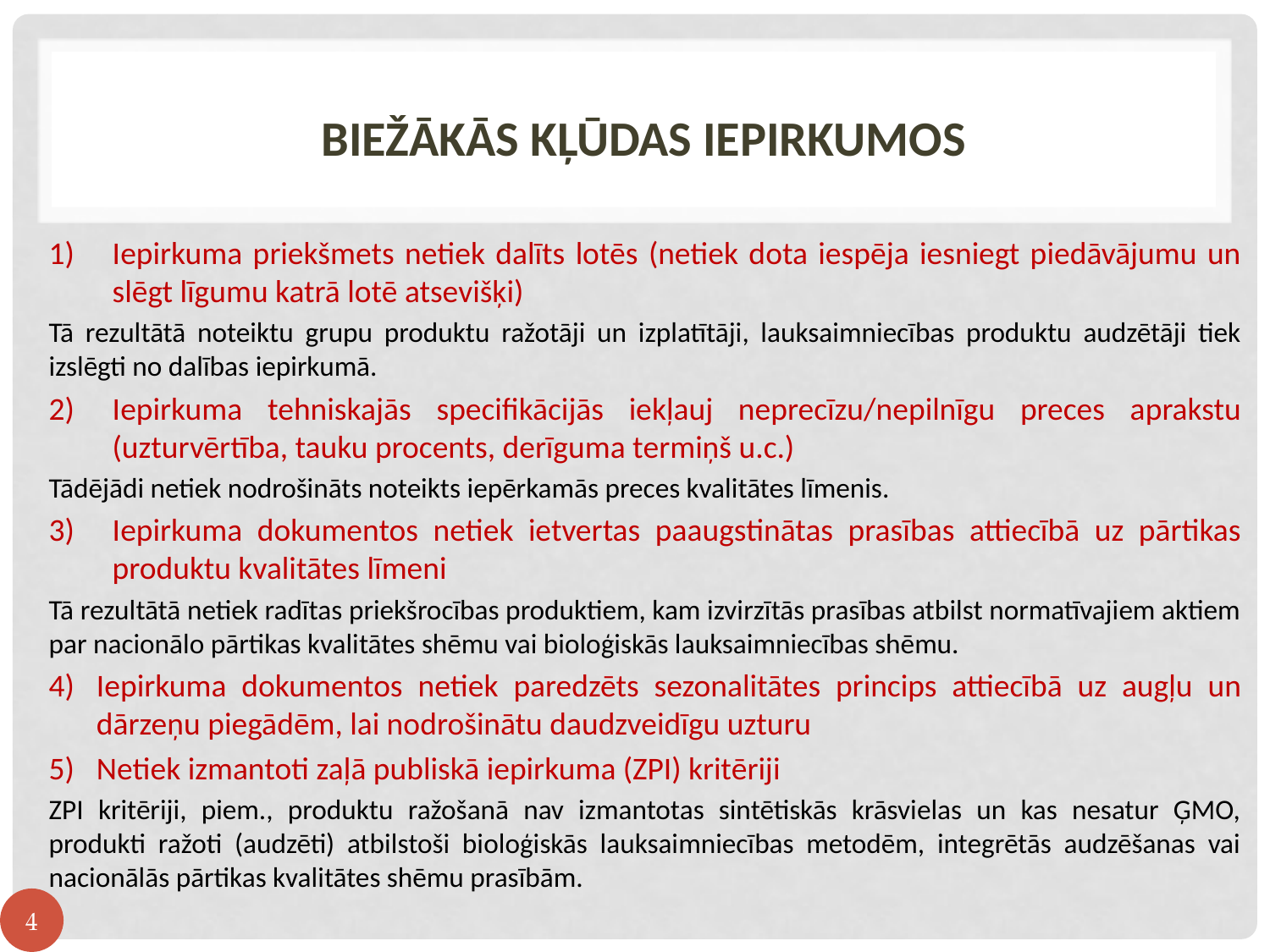

# biežākās kļūdas iepirkumos
Iepirkuma priekšmets netiek dalīts lotēs (netiek dota iespēja iesniegt piedāvājumu un slēgt līgumu katrā lotē atsevišķi)
Tā rezultātā noteiktu grupu produktu ražotāji un izplatītāji, lauksaimniecības produktu audzētāji tiek izslēgti no dalības iepirkumā.
Iepirkuma tehniskajās specifikācijās iekļauj neprecīzu/nepilnīgu preces aprakstu (uzturvērtība, tauku procents, derīguma termiņš u.c.)
Tādējādi netiek nodrošināts noteikts iepērkamās preces kvalitātes līmenis.
Iepirkuma dokumentos netiek ietvertas paaugstinātas prasības attiecībā uz pārtikas produktu kvalitātes līmeni
Tā rezultātā netiek radītas priekšrocības produktiem, kam izvirzītās prasības atbilst normatīvajiem aktiem par nacionālo pārtikas kvalitātes shēmu vai bioloģiskās lauksaimniecības shēmu.
Iepirkuma dokumentos netiek paredzēts sezonalitātes princips attiecībā uz augļu un dārzeņu piegādēm, lai nodrošinātu daudzveidīgu uzturu
Netiek izmantoti zaļā publiskā iepirkuma (ZPI) kritēriji
ZPI kritēriji, piem., produktu ražošanā nav izmantotas sintētiskās krāsvielas un kas nesatur ĢMO, produkti ražoti (audzēti) atbilstoši bioloģiskās lauksaimniecības metodēm, integrētās audzēšanas vai nacionālās pārtikas kvalitātes shēmu prasībām.

4